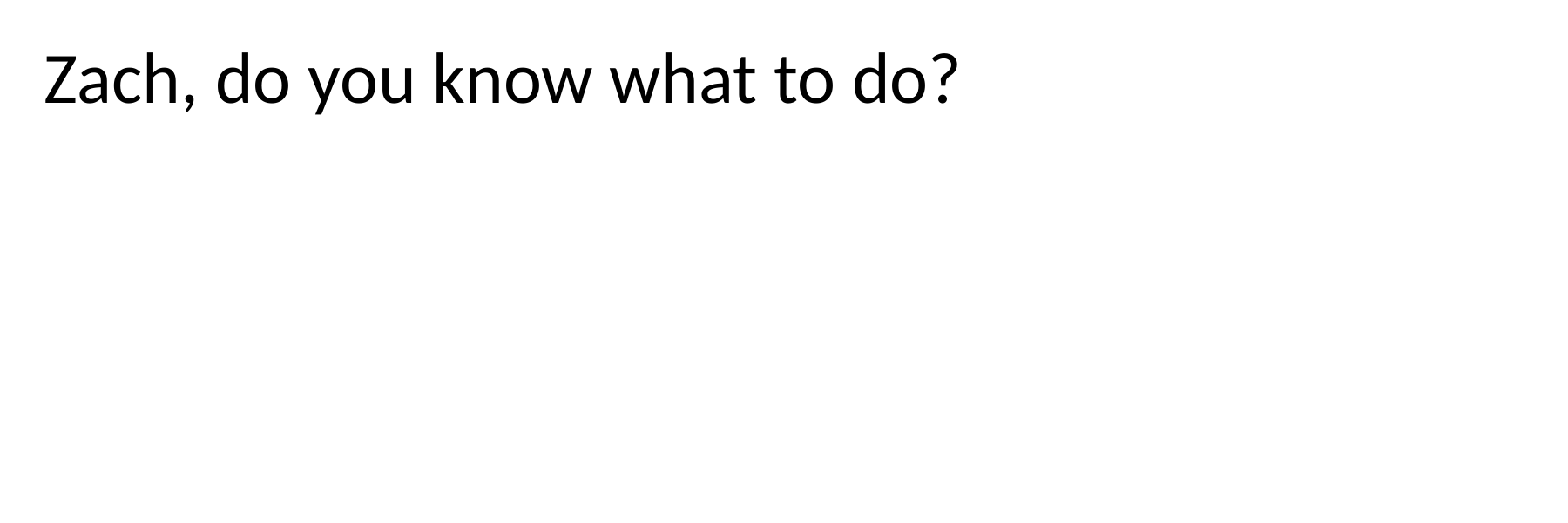

Zach, do you know what to do?